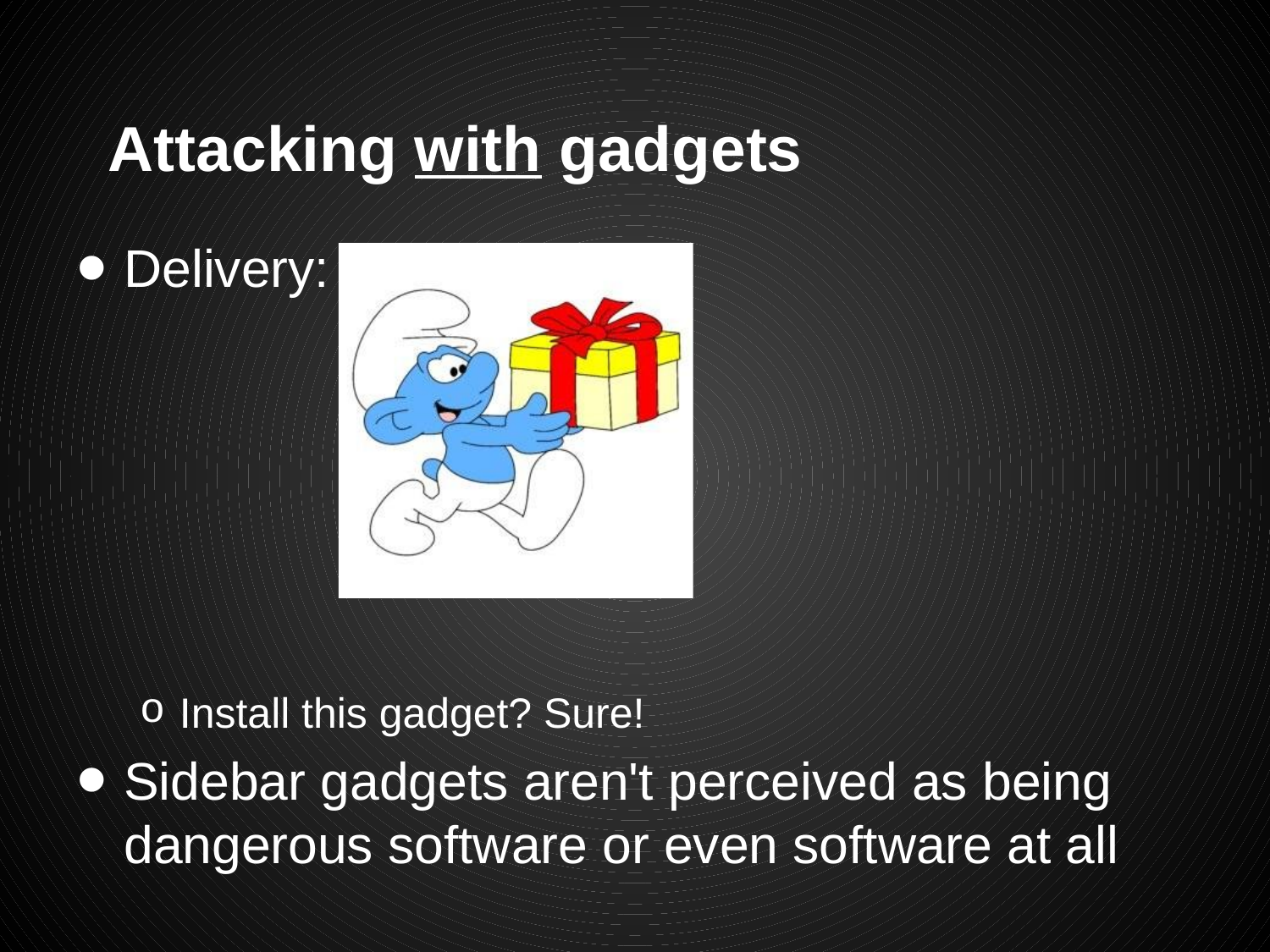

# Attacking with gadgets
Delivery:

Install this gadget? Sure!
Sidebar gadgets aren't perceived as being dangerous software or even software at all